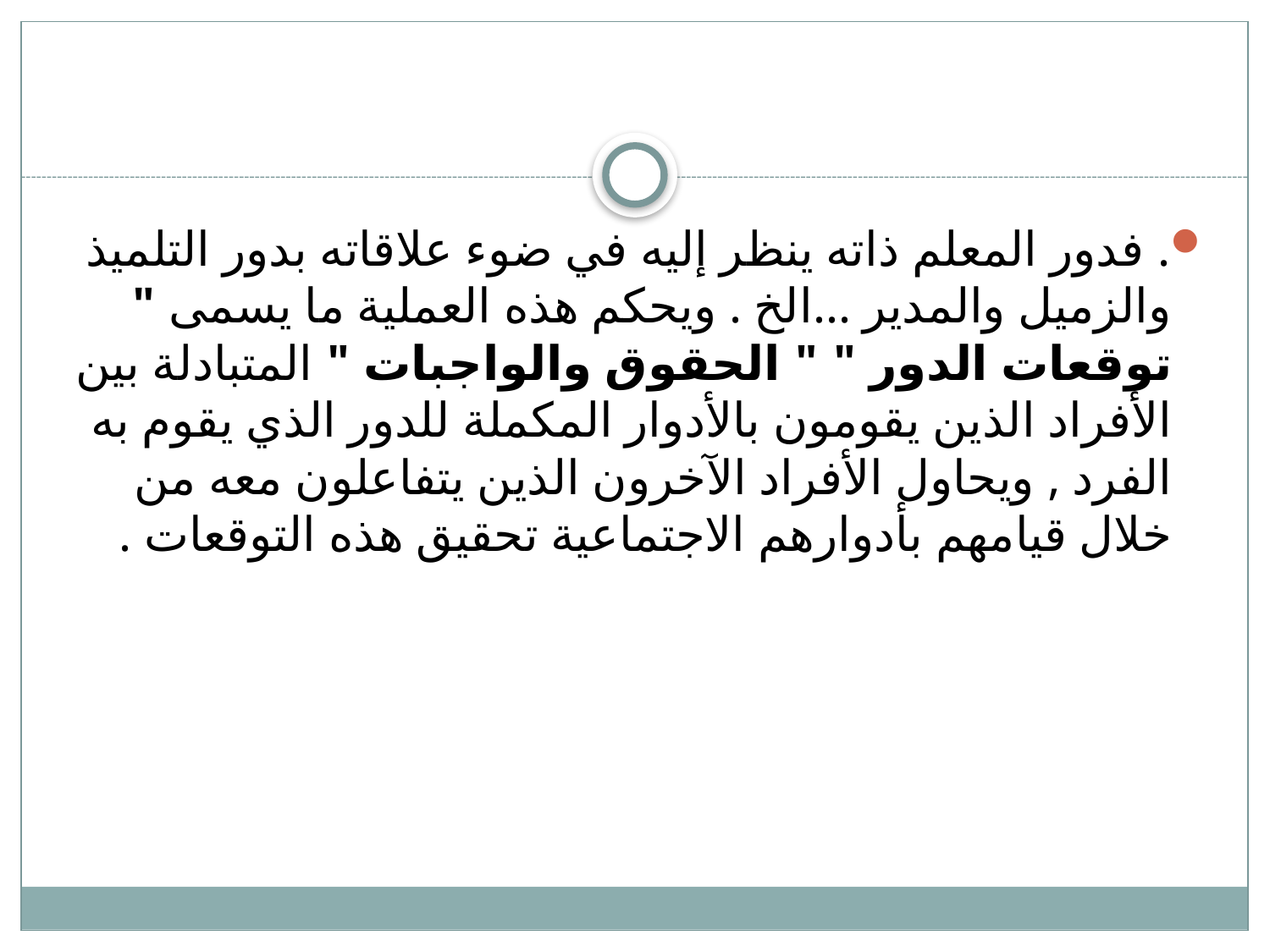

#
. فدور المعلم ذاته ينظر إليه في ضوء علاقاته بدور التلميذ والزميل والمدير ...الخ . ويحكم هذه العملية ما يسمى " توقعات الدور " " الحقوق والواجبات " المتبادلة بين الأفراد الذين يقومون بالأدوار المكملة للدور الذي يقوم به الفرد , ويحاول الأفراد الآخرون الذين يتفاعلون معه من خلال قيامهم بأدوارهم الاجتماعية تحقيق هذه التوقعات .